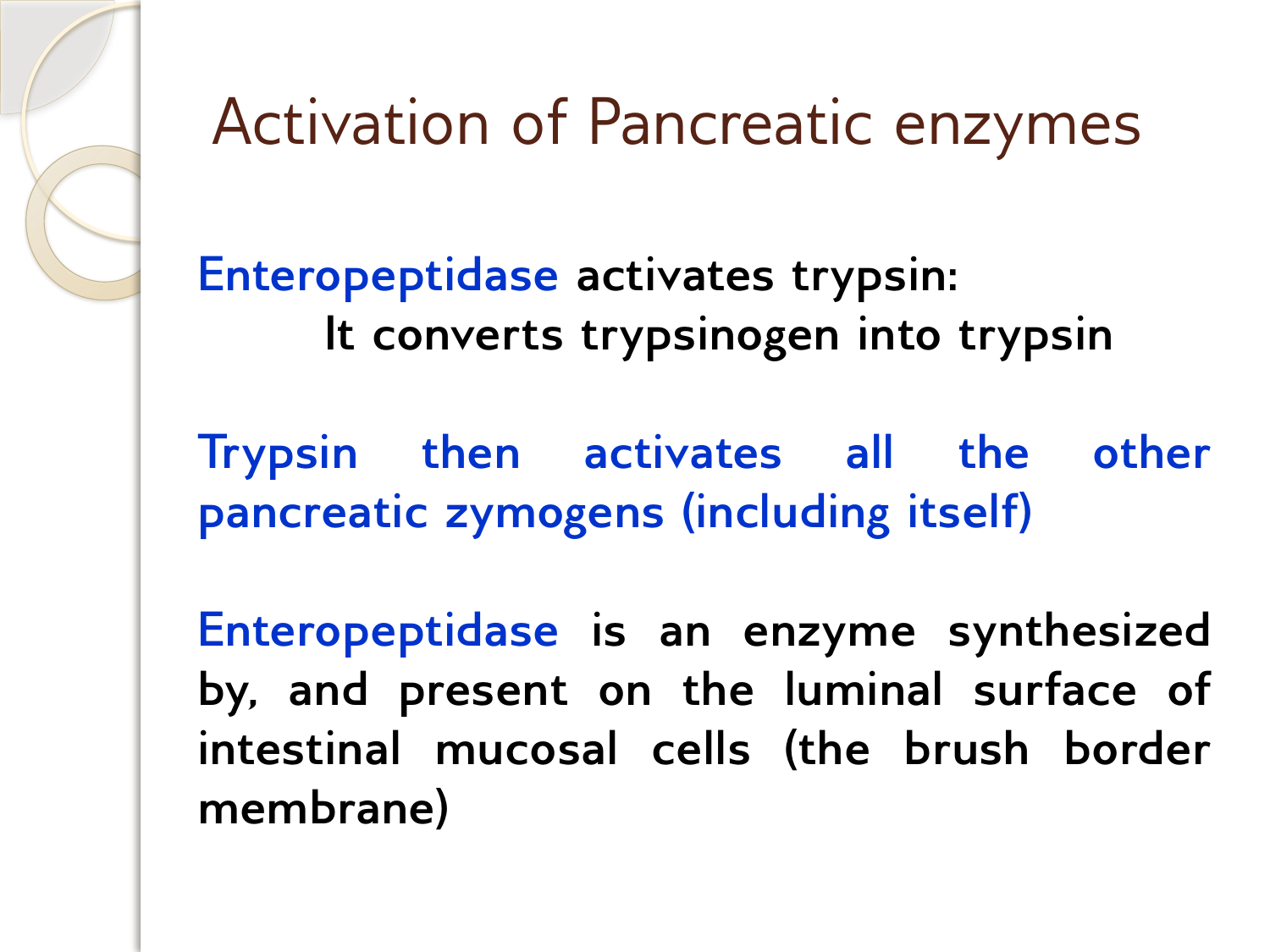

# Activation of Pancreatic enzymes
Enteropeptidase activates trypsin:
	It converts trypsinogen into trypsin

Trypsin then activates all the other pancreatic zymogens (including itself)

Enteropeptidase is an enzyme synthesized by, and present on the luminal surface of intestinal mucosal cells (the brush border membrane)